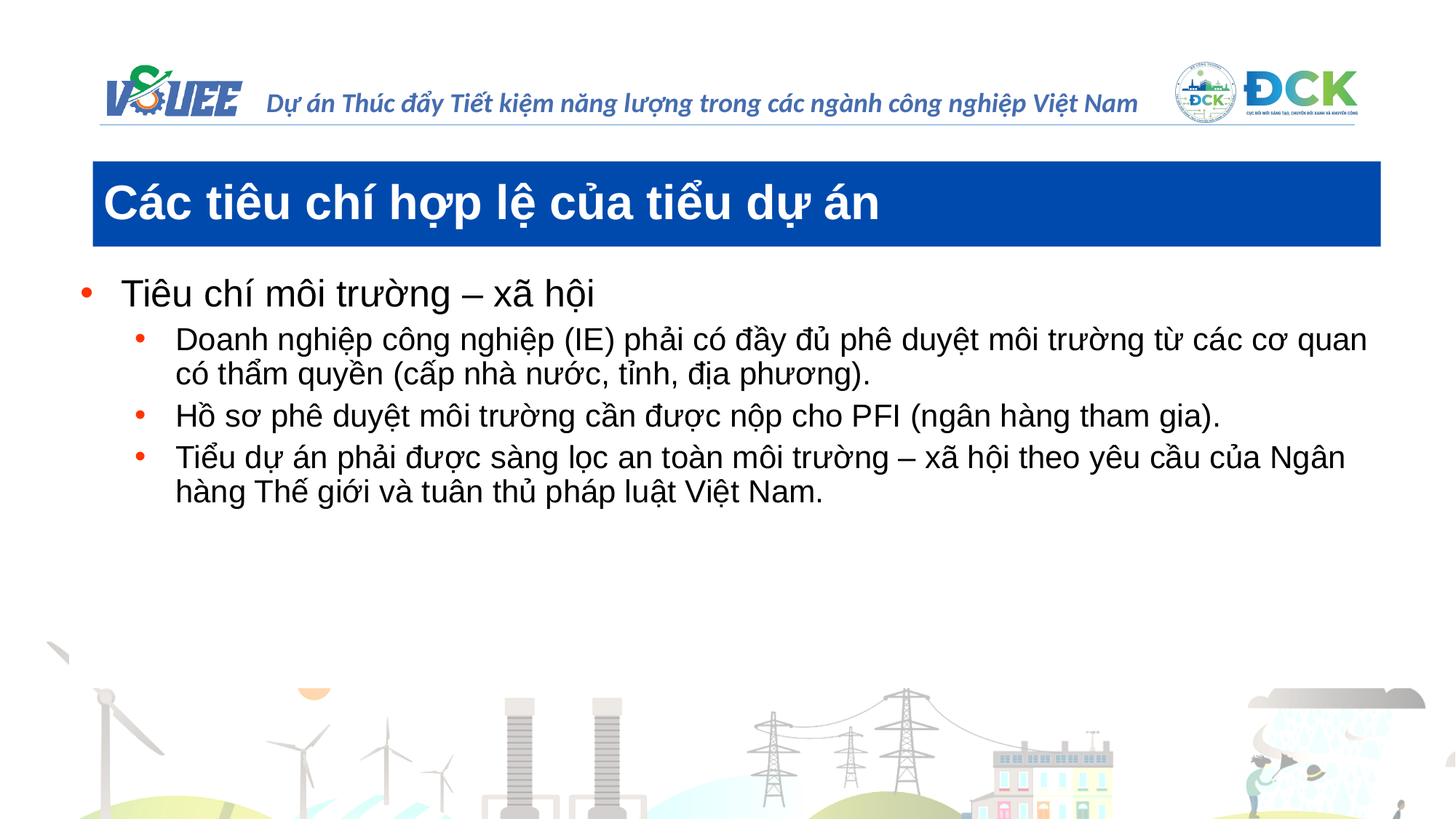

Các tiêu chí hợp lệ của tiểu dự án
Tiêu chí môi trường – xã hội
Doanh nghiệp công nghiệp (IE) phải có đầy đủ phê duyệt môi trường từ các cơ quan có thẩm quyền (cấp nhà nước, tỉnh, địa phương).
Hồ sơ phê duyệt môi trường cần được nộp cho PFI (ngân hàng tham gia).
Tiểu dự án phải được sàng lọc an toàn môi trường – xã hội theo yêu cầu của Ngân hàng Thế giới và tuân thủ pháp luật Việt Nam.